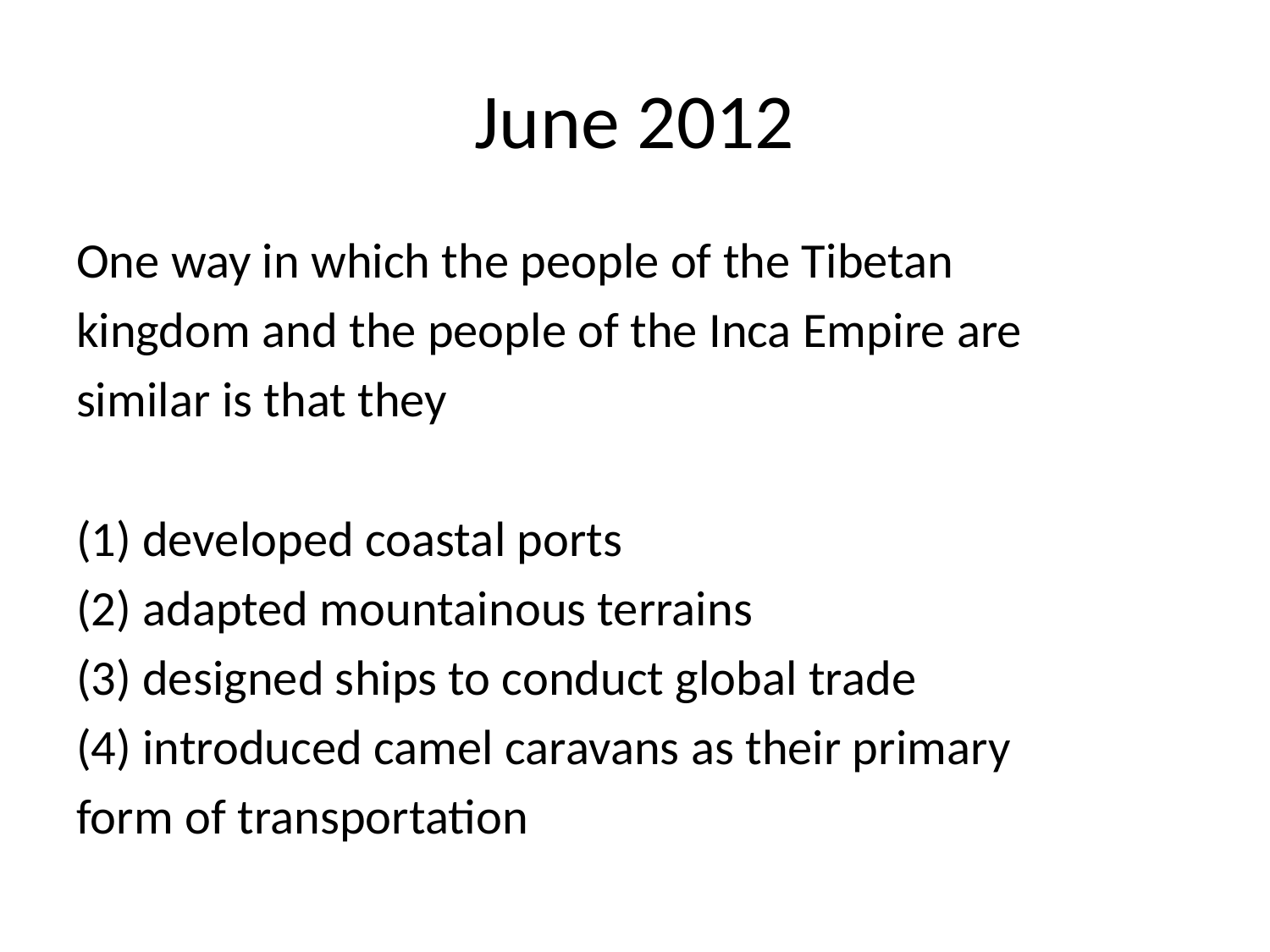

# June 2012
One way in which the people of the Tibetan
kingdom and the people of the Inca Empire are
similar is that they

(1) developed coastal ports
(2) adapted mountainous terrains
(3) designed ships to conduct global trade
(4) introduced camel caravans as their primary
form of transportation